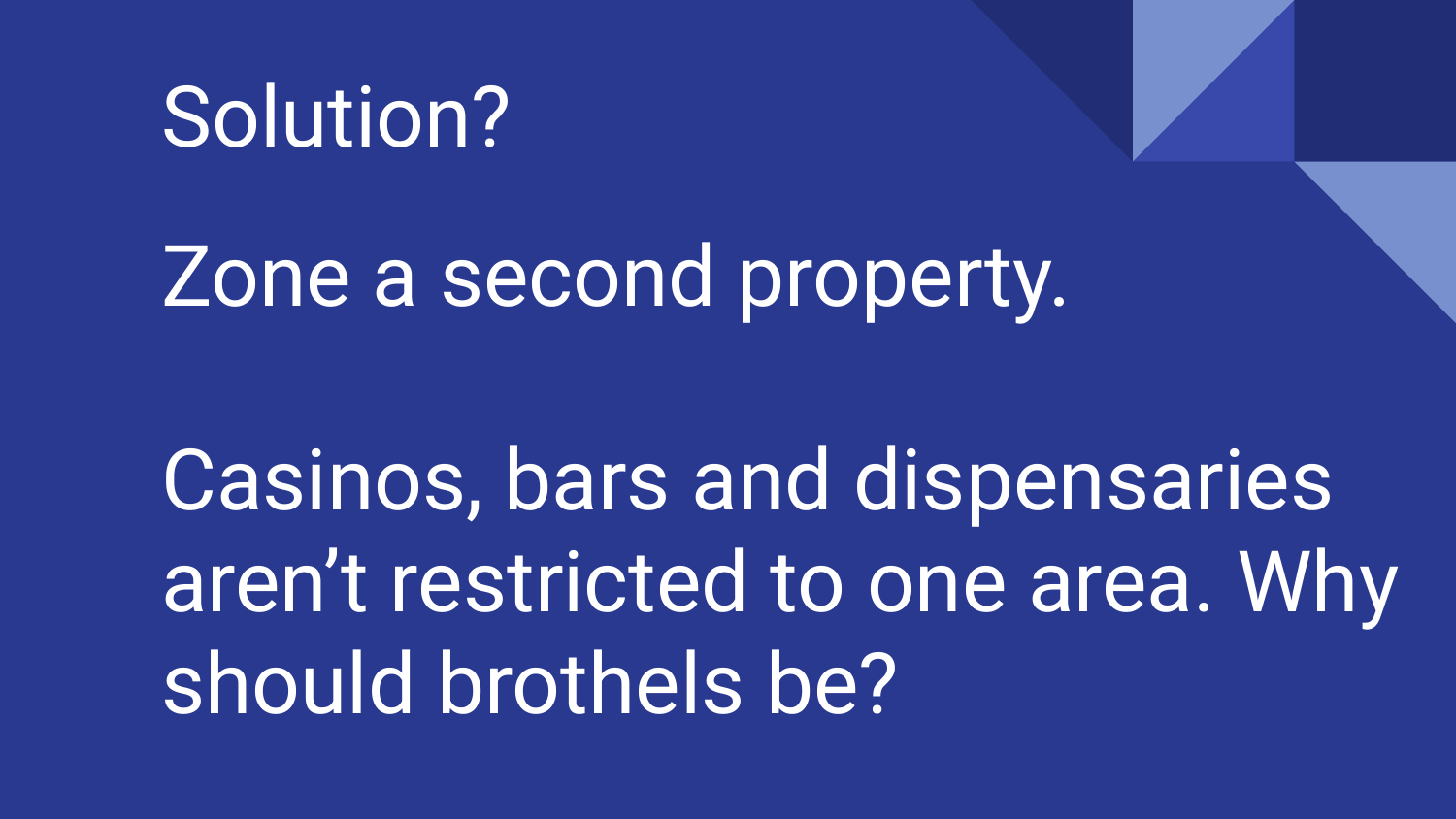

# Solution?

Zone a second property.

Casinos, bars and dispensaries aren’t restricted to one area. Why should brothels be?